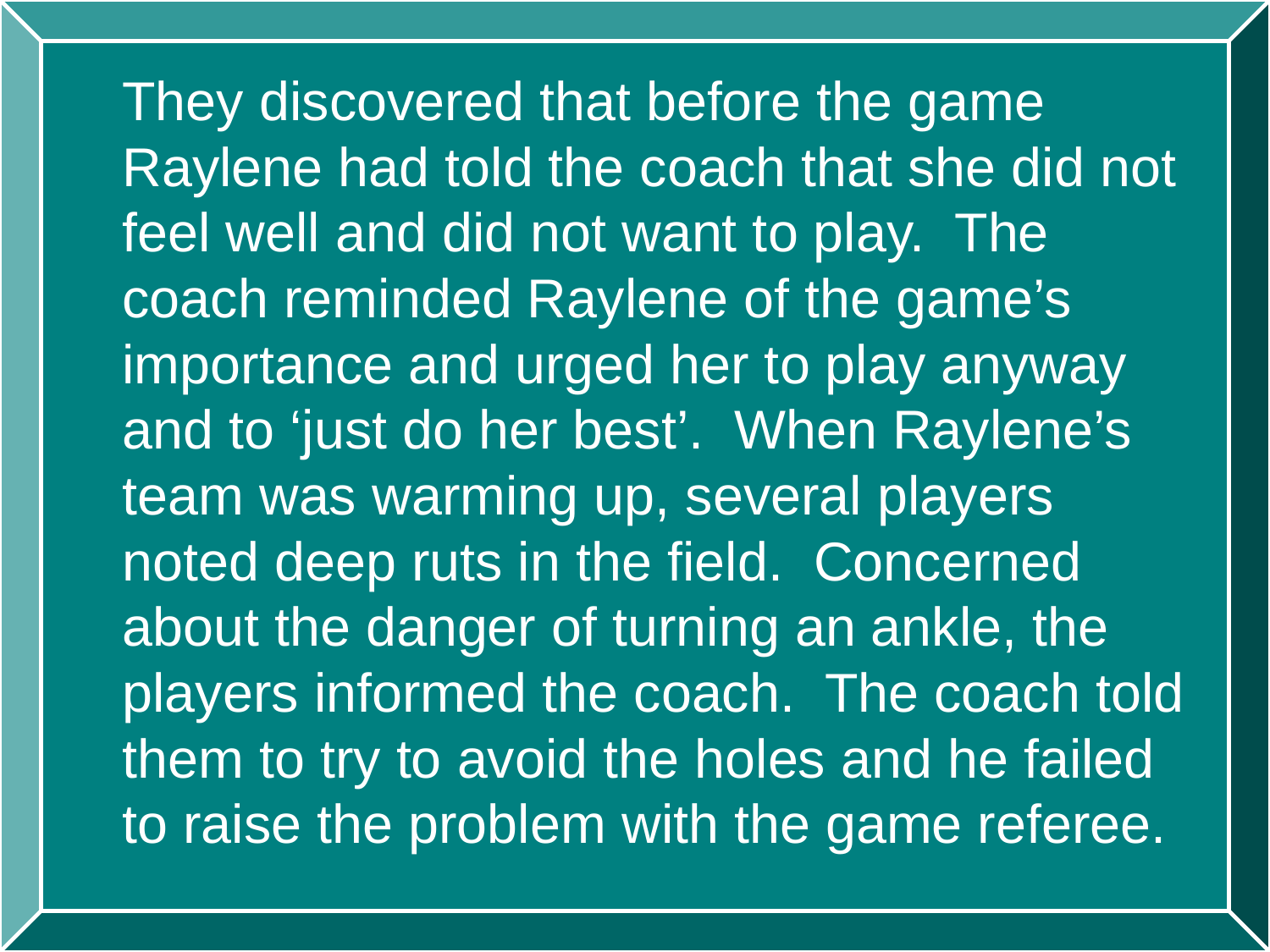

They discovered that before the game Raylene had told the coach that she did not feel well and did not want to play.  The coach reminded Raylene of the game’s importance and urged her to play anyway and to ‘just do her best’.  When Raylene’s team was warming up, several players noted deep ruts in the field.  Concerned about the danger of turning an ankle, the players informed the coach.  The coach told them to try to avoid the holes and he failed to raise the problem with the game referee.